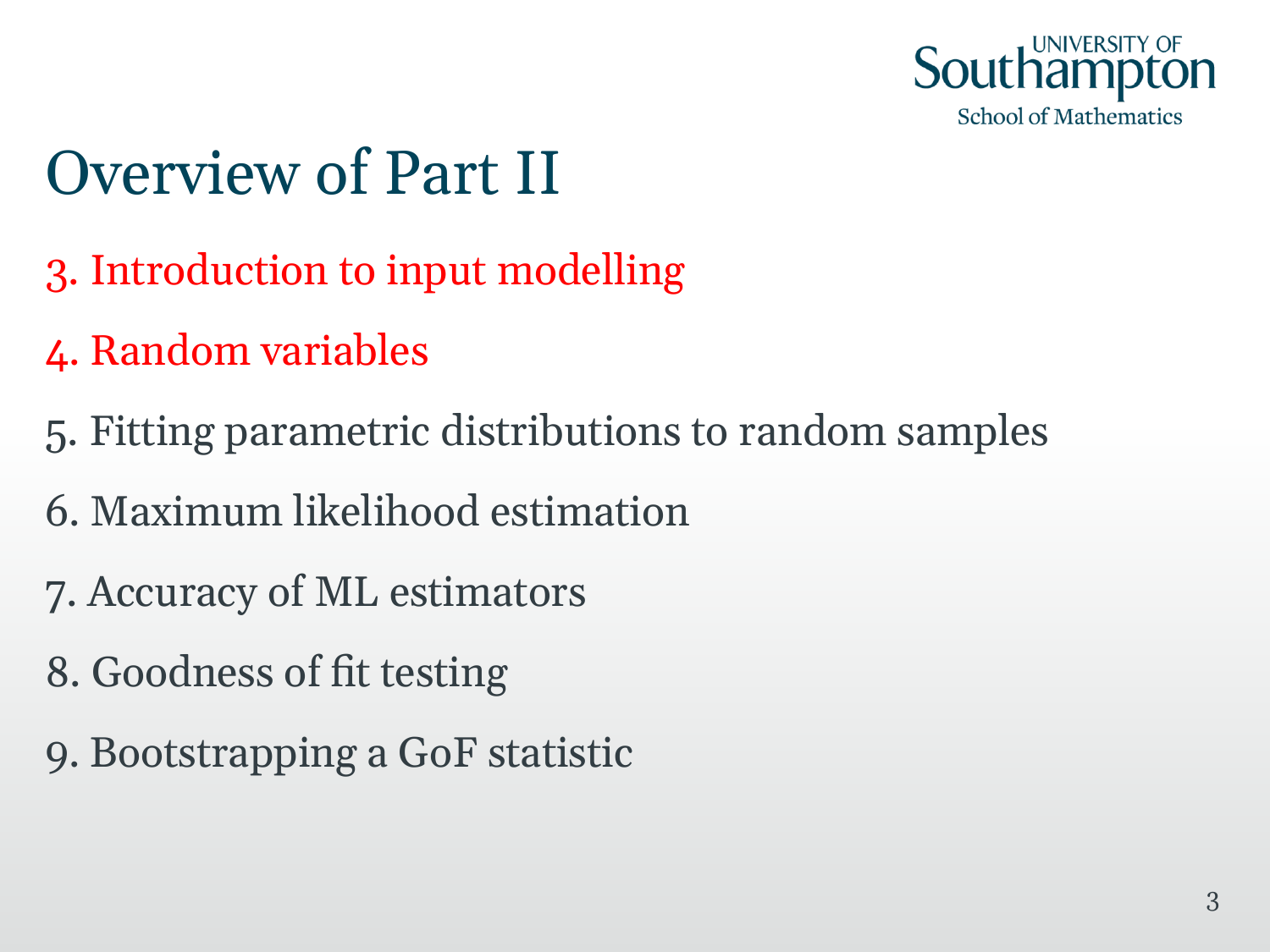

# Overview of Part II
3. Introduction to input modelling
4. Random variables
5. Fitting parametric distributions to random samples
6. Maximum likelihood estimation
7. Accuracy of ML estimators
8. Goodness of fit testing
9. Bootstrapping a GoF statistic
3